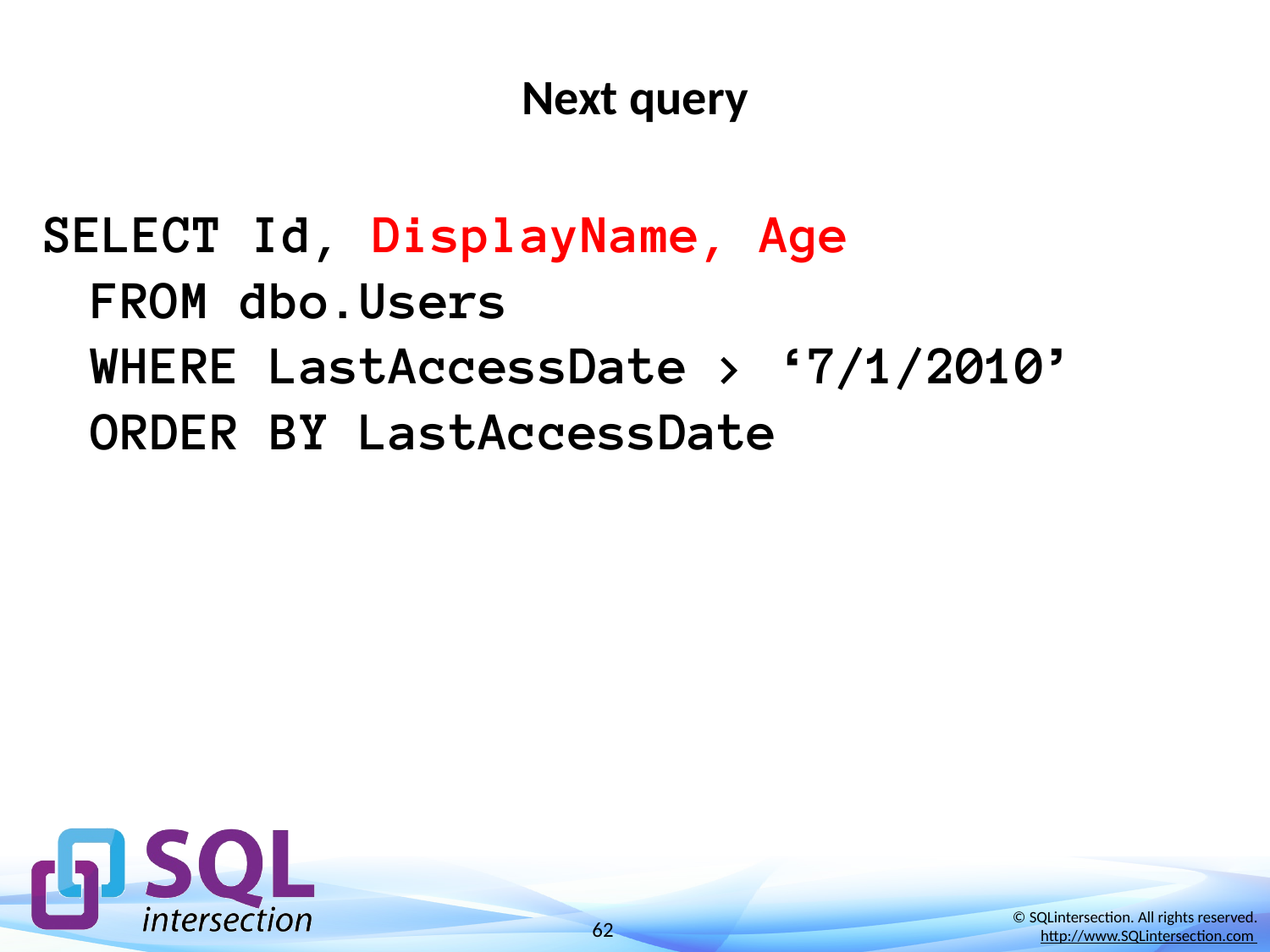

# Next query
SELECT Id, DisplayName, Age
FROM dbo.Users
WHERE LastAccessDate > ‘7/1/2010’
ORDER BY LastAccessDate